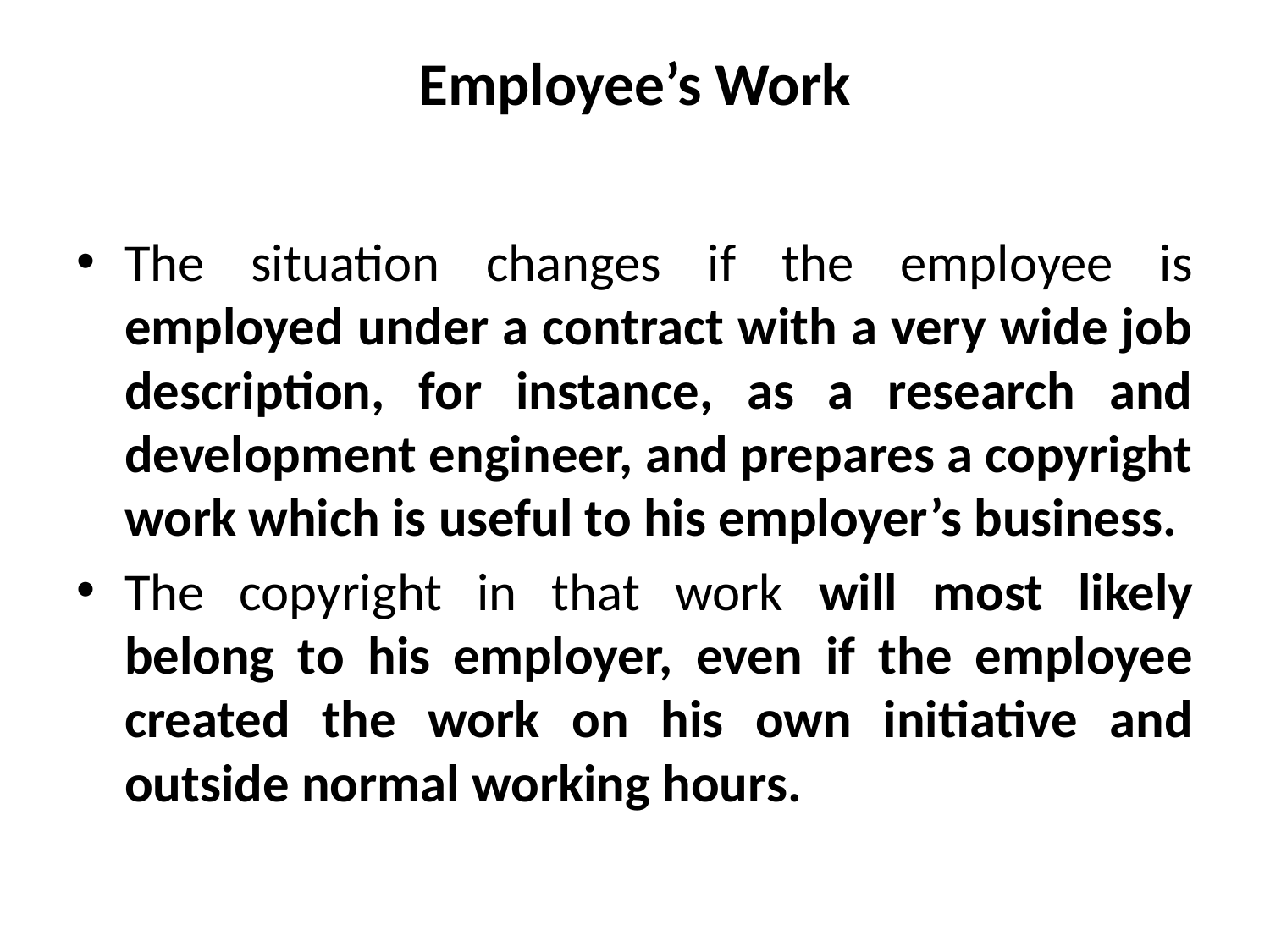

# Employee’s Work
The situation changes if the employee is employed under a contract with a very wide job description, for instance, as a research and development engineer, and prepares a copyright work which is useful to his employer’s business.
The copyright in that work will most likely belong to his employer, even if the employee created the work on his own initiative and outside normal working hours.